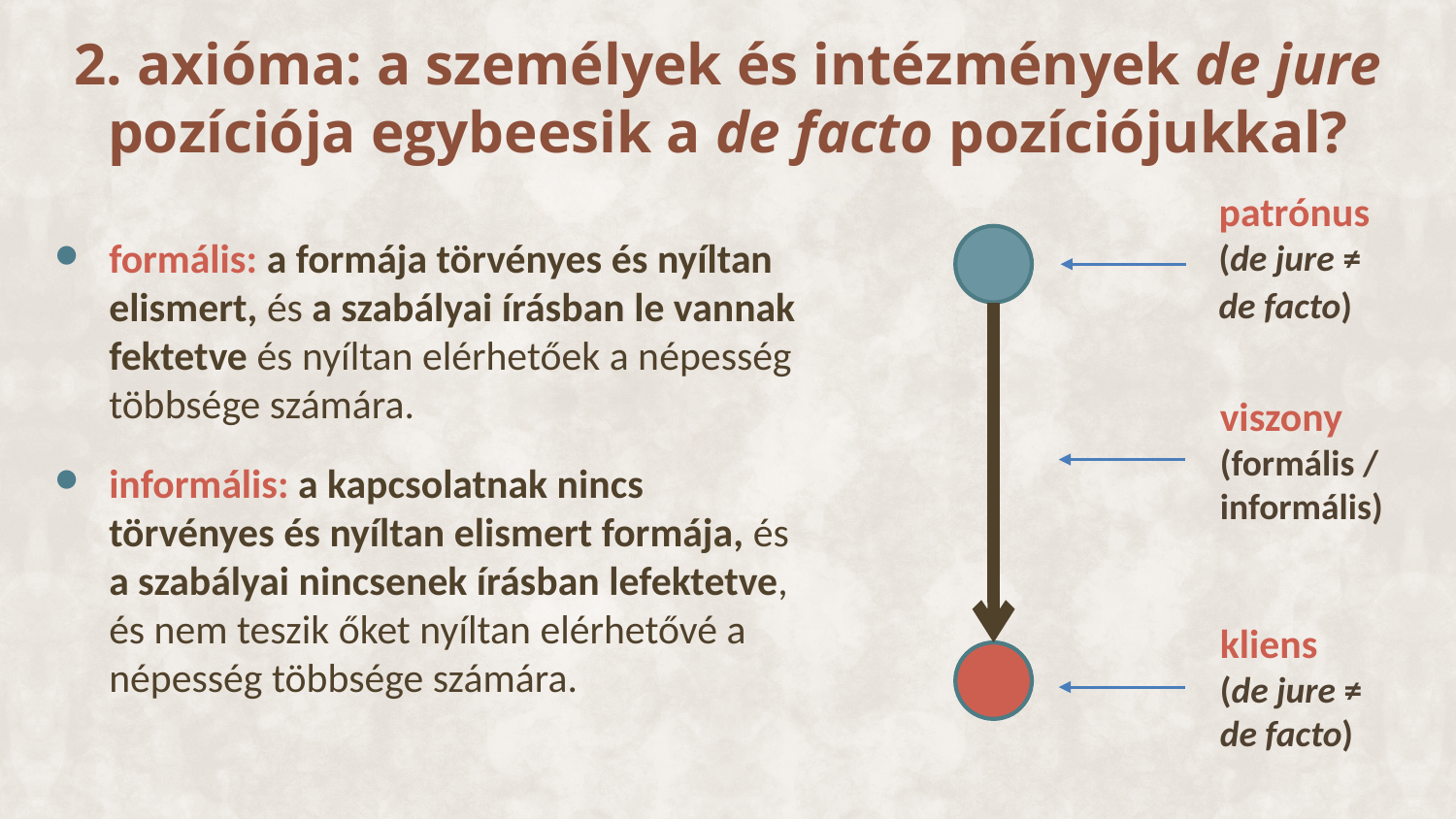

# 2. axióma: a személyek és intézmények de jure pozíciója egybeesik a de facto pozíciójukkal?
patrónus
(de jure ≠ de facto)
formális: a formája törvényes és nyíltan elismert, és a szabályai írásban le vannak fektetve és nyíltan elérhetőek a népesség többsége számára.
informális: a kapcsolatnak nincs törvényes és nyíltan elismert formája, és a szabályai nincsenek írásban lefektetve, és nem teszik őket nyíltan elérhetővé a népesség többsége számára.

viszony (formális / informális)
kliens
(de jure ≠ de facto)